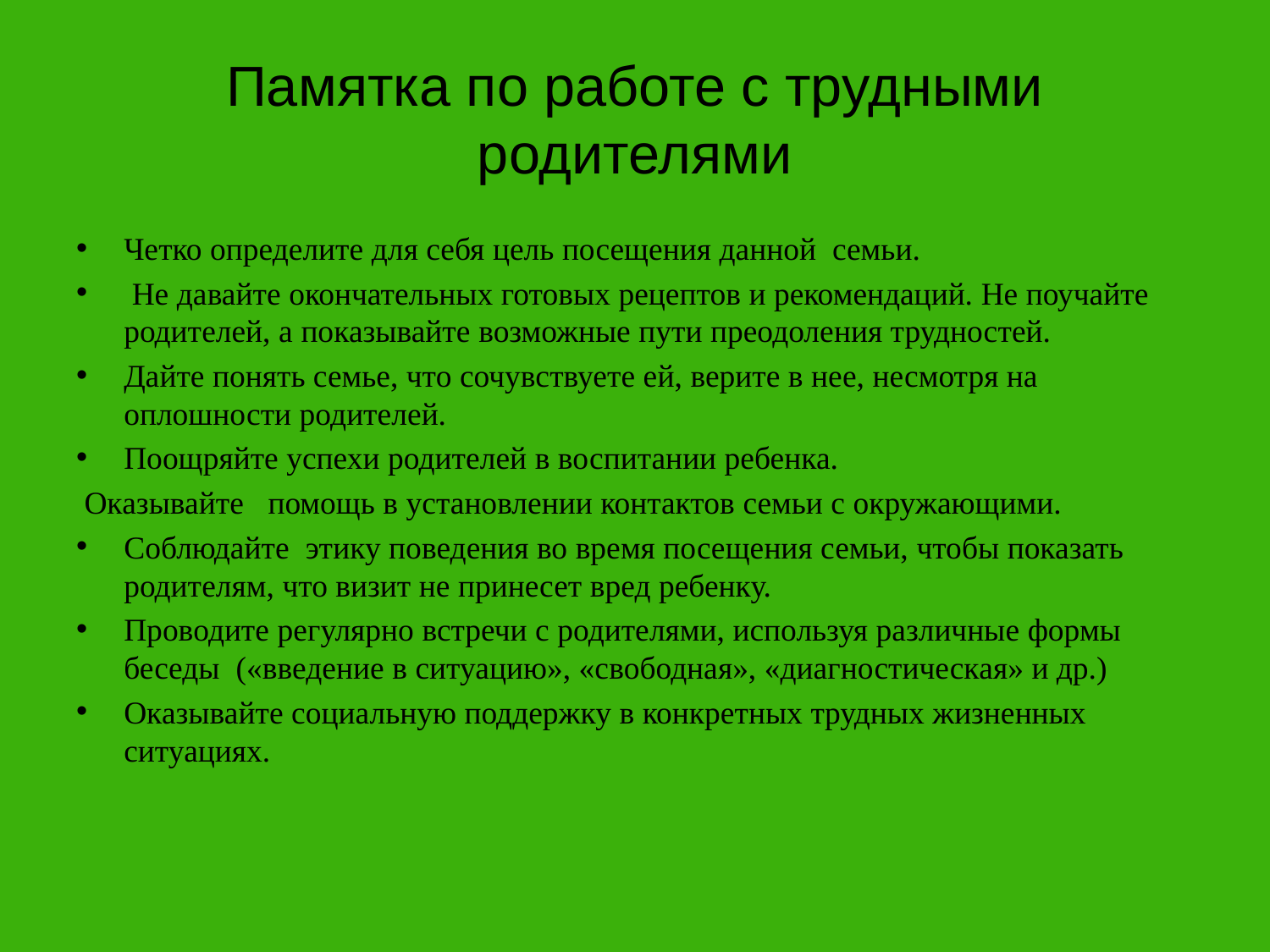

# Памятка по работе с трудными родителями
Четко определите для себя цель посещения данной  семьи.
 Не давайте окончательных готовых рецептов и рекомендаций. Не поучайте родителей, а показывайте возможные пути преодоления трудностей.
Дайте понять семье, что сочувствуете ей, верите в нее, несмотря на оплошности родителей.
Поощряйте успехи родителей в воспитании ребенка.
 Оказывайте   помощь в установлении контактов семьи с окружающими.
Соблюдайте  этику поведения во время посещения семьи, чтобы показать родителям, что визит не принесет вред ребенку.
Проводите регулярно встречи с родителями, используя различные формы беседы  («введение в ситуацию», «свободная», «диагностическая» и др.)
Оказывайте социальную поддержку в конкретных трудных жизненных ситуациях.